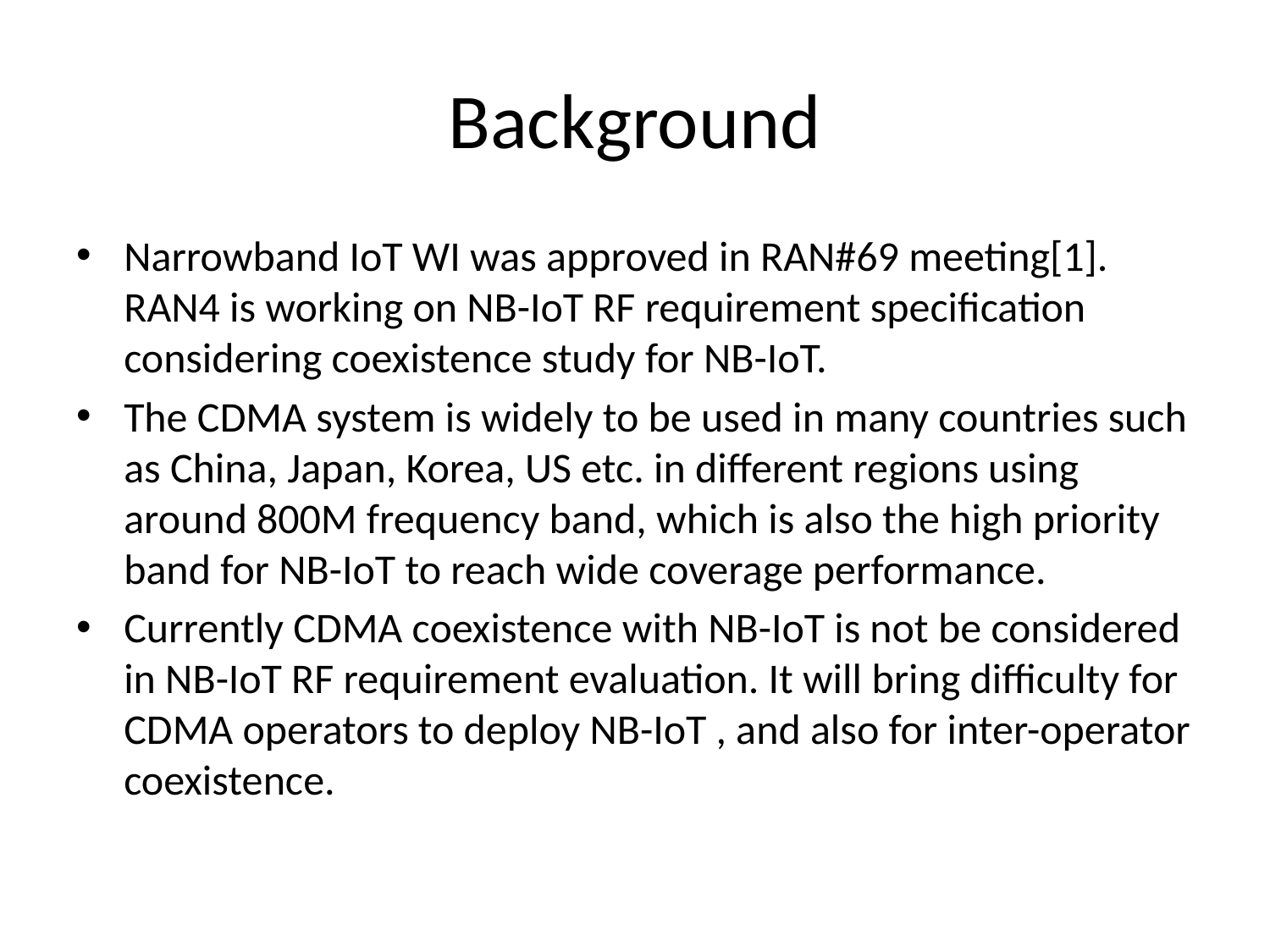

# Background
Narrowband IoT WI was approved in RAN#69 meeting[1]. RAN4 is working on NB-IoT RF requirement specification considering coexistence study for NB-IoT.
The CDMA system is widely to be used in many countries such as China, Japan, Korea, US etc. in different regions using around 800M frequency band, which is also the high priority band for NB-IoT to reach wide coverage performance.
Currently CDMA coexistence with NB-IoT is not be considered in NB-IoT RF requirement evaluation. It will bring difficulty for CDMA operators to deploy NB-IoT , and also for inter-operator coexistence.